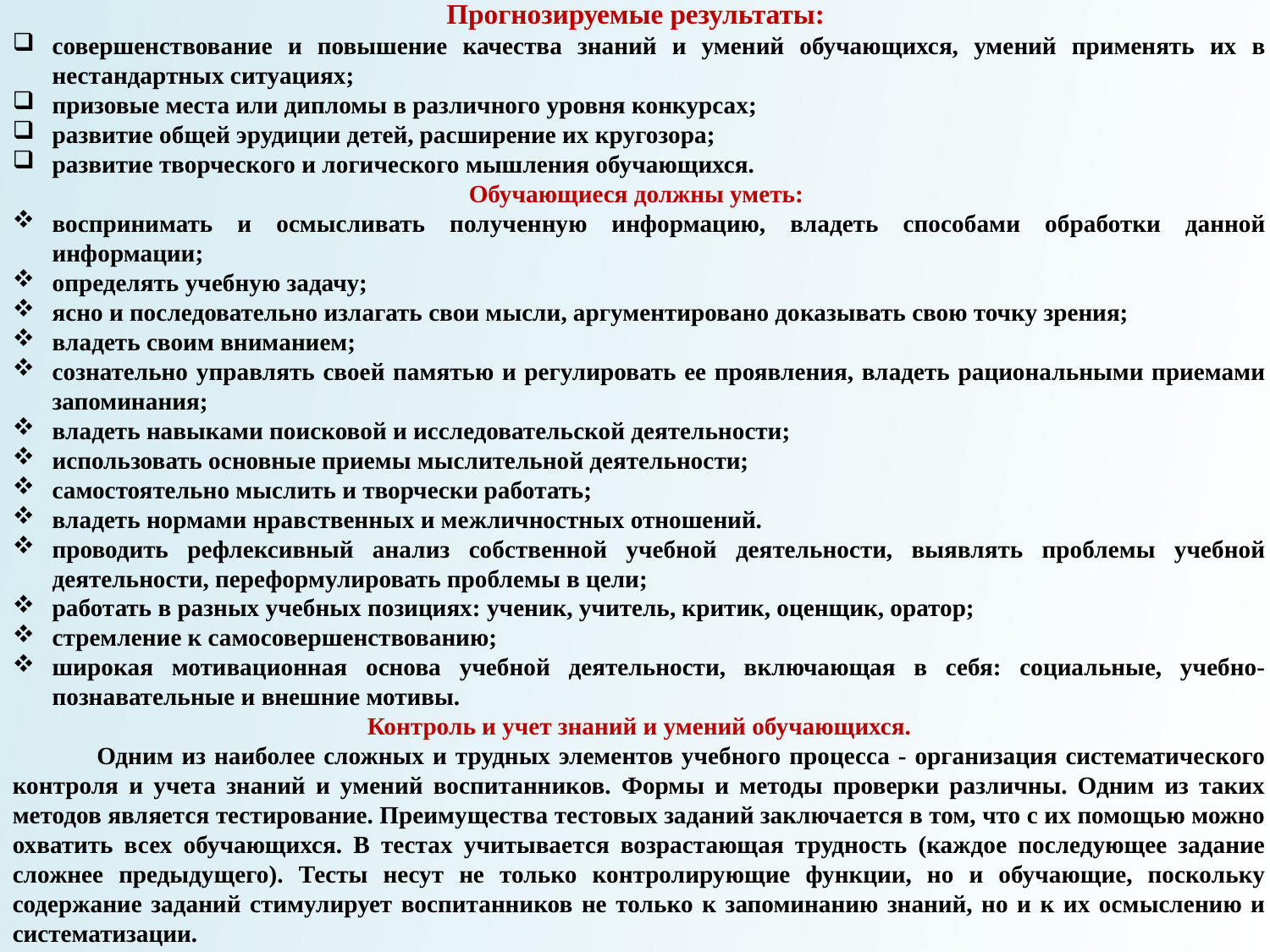

Прогнозируемые результаты:
совершенствование и повышение качества знаний и умений обучающихся, умений применять их в нестандартных ситуациях;
призовые места или дипломы в различного уровня конкурсах;
развитие общей эрудиции детей, расширение их кругозора;
развитие творческого и логического мышления обучающихся.
Обучающиеся должны уметь:
воспринимать и осмысливать полученную информацию, владеть способами обработки данной информации;
определять учебную задачу;
ясно и последовательно излагать свои мысли, аргументировано доказывать свою точку зрения;
владеть своим вниманием;
сознательно управлять своей памятью и регулировать ее проявления, владеть рациональными приемами запоминания;
владеть навыками поисковой и исследовательской деятельности;
использовать основные приемы мыслительной деятельности;
самостоятельно мыслить и творчески работать;
владеть нормами нравственных и межличностных отношений.
проводить рефлексивный анализ собственной учебной деятельности, выявлять проблемы учебной деятельности, переформулировать проблемы в цели;
работать в разных учебных позициях: ученик, учитель, критик, оценщик, оратор;
стремление к самосовершенствованию;
широкая мотивационная основа учебной деятельности, включающая в себя: социальные, учебно-познавательные и внешние мотивы.
Контроль и учет знаний и умений обучающихся.
          Одним из наиболее сложных и трудных элементов учебного процесса - организация систематического контроля и учета знаний и умений воспитанников. Формы и методы проверки различны. Одним из таких методов является тестирование. Преимущества тестовых заданий заключается в том, что с их помощью можно охватить всех обучающихся. В тестах учитывается возрастающая трудность (каждое последующее задание сложнее предыдущего). Тесты несут не только контролирующие функции, но и обучающие, поскольку содержание заданий стимулирует воспитанников не только к запоминанию знаний, но и к их осмыслению и систематизации.